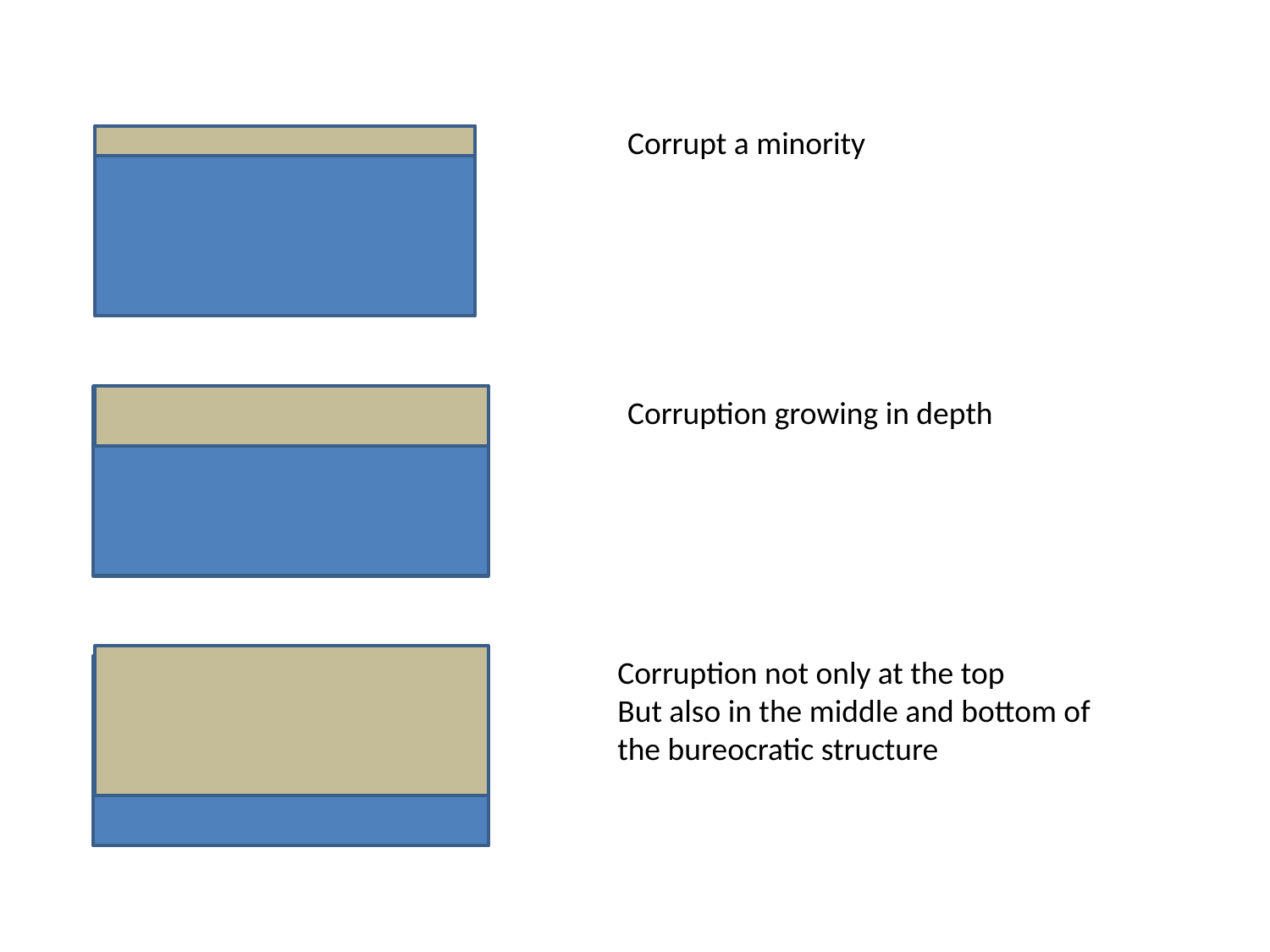

Corrupt a minority

Corruption growing in depth

Corruption not only at the top
But also in the middle and bottom of
the bureocratic structure